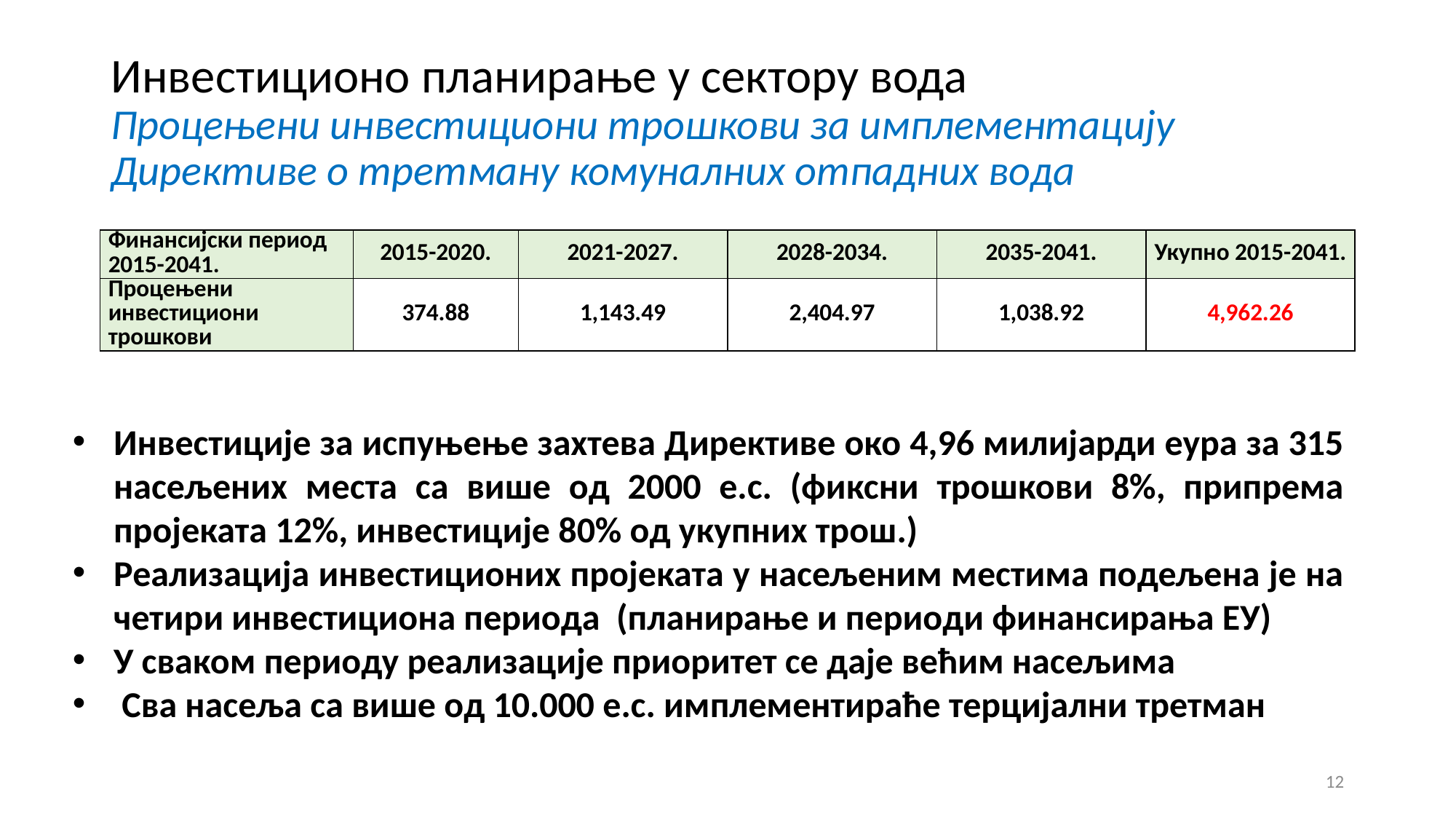

# Инвестиционо планирање у сектору вода Процењени инвестициони трошкови за имплементацију Директиве о третману комуналних отпадних вода
| Финансијски период 2015-2041. | 2015-2020. | 2021-2027. | 2028-2034. | 2035-2041. | Укупно 2015-2041. |
| --- | --- | --- | --- | --- | --- |
| Процењени инвестициони трошкови | 374.88 | 1,143.49 | 2,404.97 | 1,038.92 | 4,962.26 |
Инвестиције за испуњење захтева Директиве око 4,96 милијарди еура за 315 насељених места са више од 2000 е.с. (фиксни трошкови 8%, припрема пројеката 12%, инвестиције 80% од укупних трош.)
Реализација инвестиционих пројеката у насељеним местима подељена је на четири инвестициона периода  (планирање и периоди финансирања ЕУ)
У сваком периоду реализације приоритет се даје већим насељима
 Сва насеља са више од 10.000 е.с. имплементираће терцијални третман
12